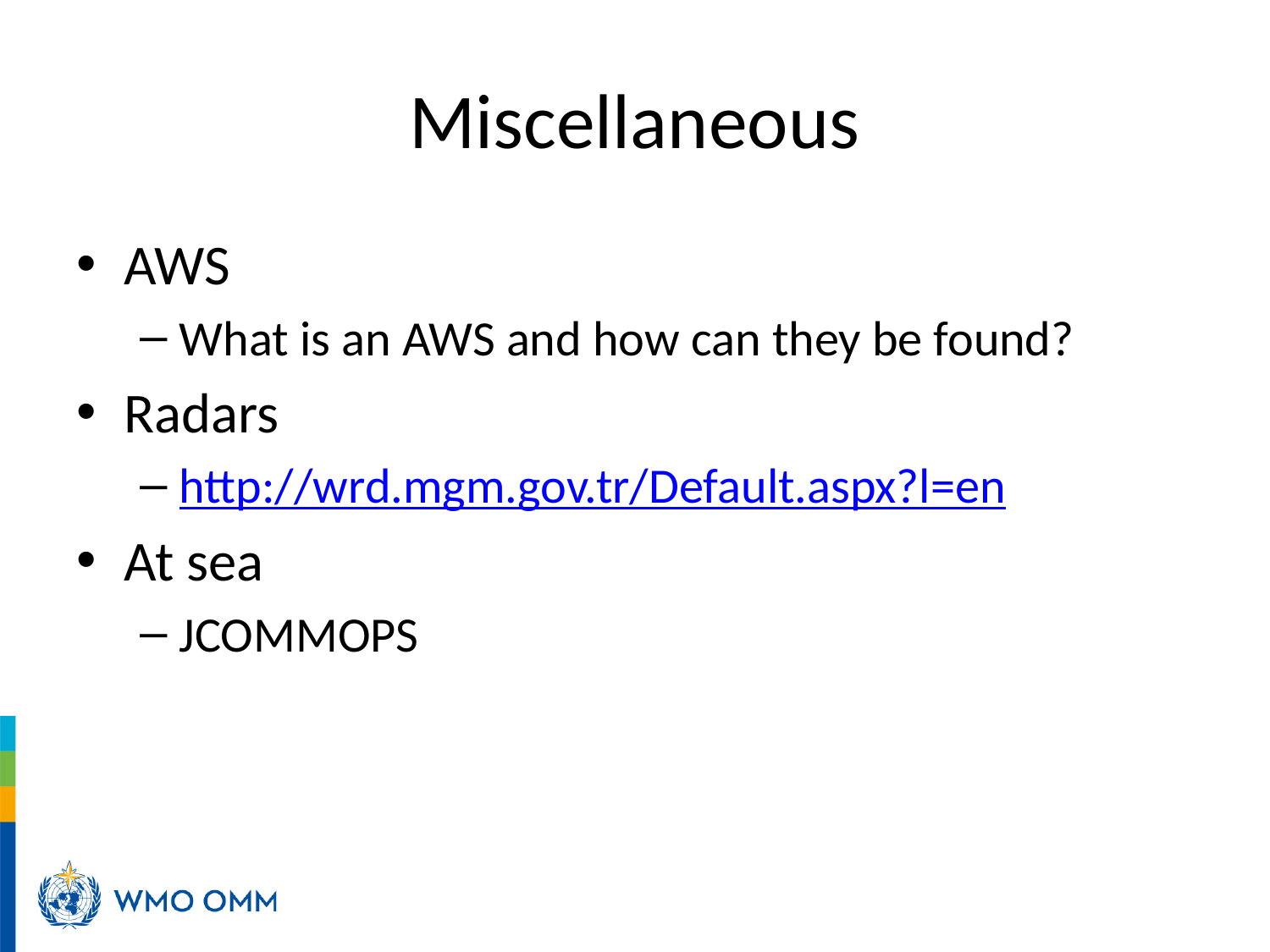

# Miscellaneous
AWS
What is an AWS and how can they be found?
Radars
http://wrd.mgm.gov.tr/Default.aspx?l=en
At sea
JCOMMOPS